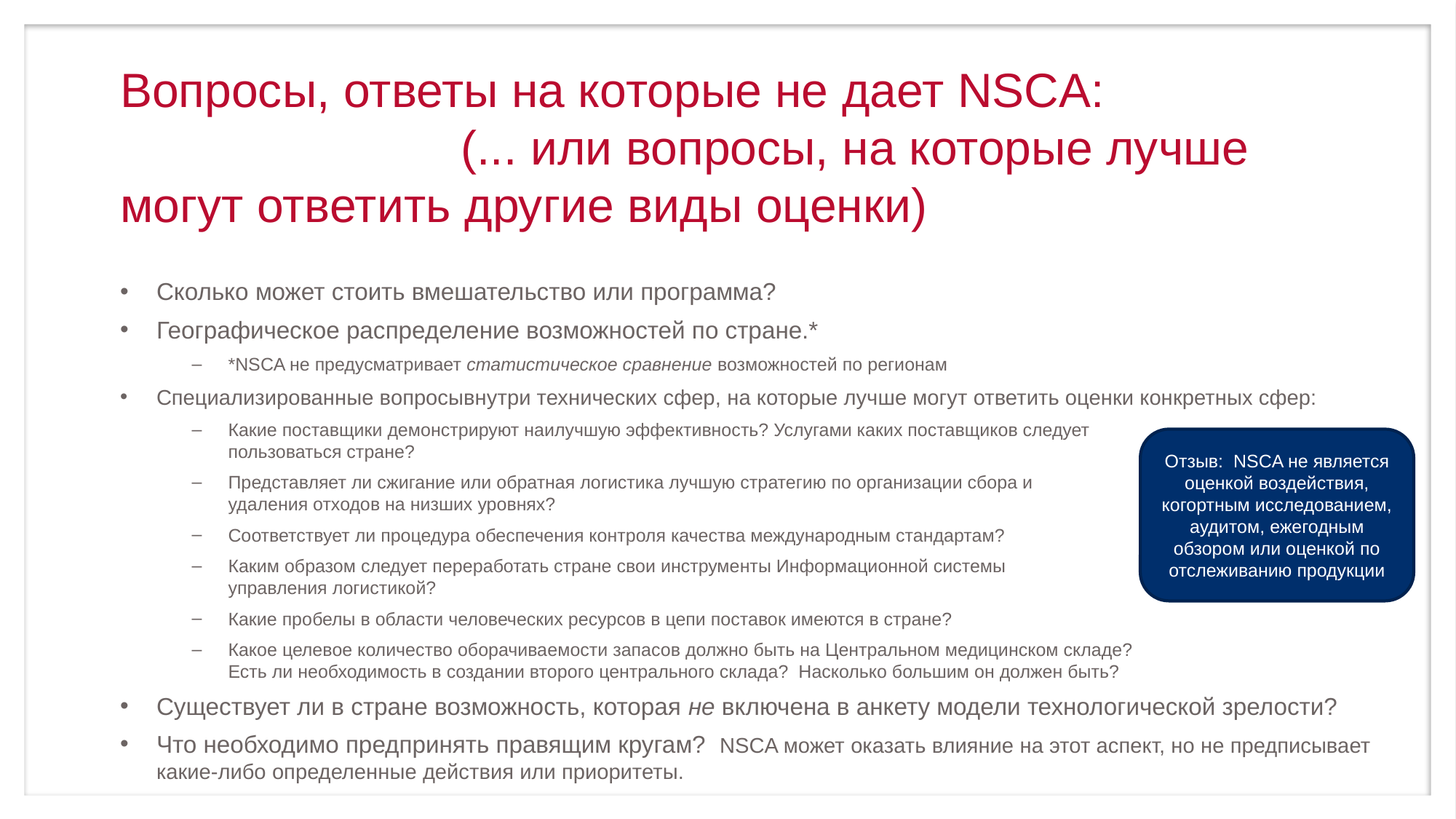

# Вопросы, ответы на которые не дает NSCA: (... или вопросы, на которые лучше могут ответить другие виды оценки)
Сколько может стоить вмешательство или программа?
Географическое распределение возможностей по стране.*
*NSCA не предусматривает статистическое сравнение возможностей по регионам
Специализированные вопросывнутри технических сфер, на которые лучше могут ответить оценки конкретных сфер:
Какие поставщики демонстрируют наилучшую эффективность? Услугами каких поставщиков следует
пользоваться стране?
Представляет ли сжигание или обратная логистика лучшую стратегию по организации сбора и
удаления отходов на низших уровнях?
Соответствует ли процедура обеспечения контроля качества международным стандартам?
Каким образом следует переработать стране свои инструменты Информационной системы
управления логистикой?
Какие пробелы в области человеческих ресурсов в цепи поставок имеются в стране?
Какое целевое количество оборачиваемости запасов должно быть на Центральном медицинском складе?
Есть ли необходимость в создании второго центрального склада?  Насколько большим он должен быть?
Существует ли в стране возможность, которая не включена в анкету модели технологической зрелости?
Что необходимо предпринять правящим кругам?  NSCA может оказать влияние на этот аспект, но не предписывает какие-либо определенные действия или приоритеты.

Отзыв:  NSCA не является оценкой воздействия, когортным исследованием, аудитом, ежегодным обзором или оценкой по отслеживанию продукции